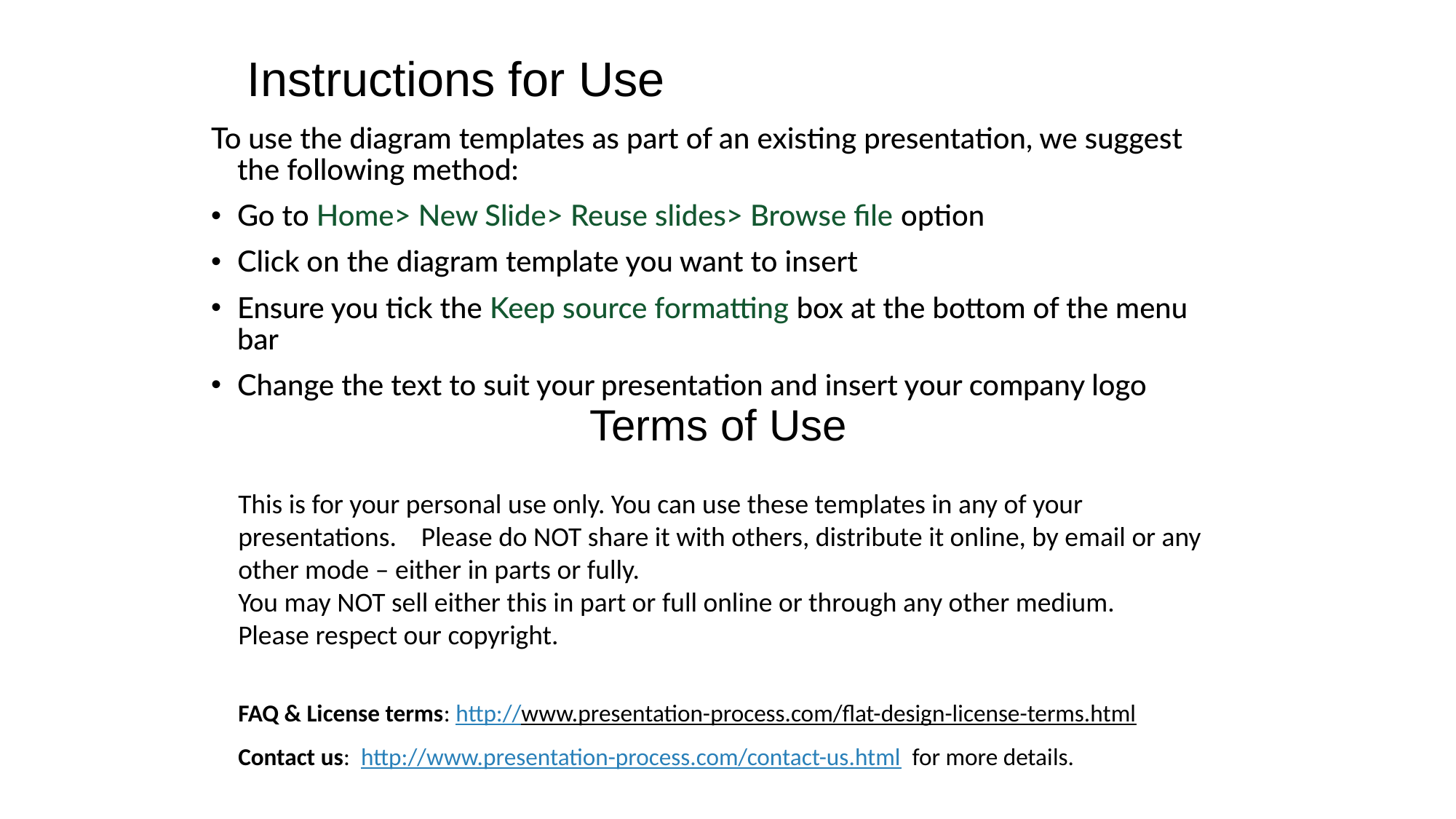

# Instructions for Use
To use the diagram templates as part of an existing presentation, we suggest the following method:
Go to Home> New Slide> Reuse slides> Browse file option
Click on the diagram template you want to insert
Ensure you tick the Keep source formatting box at the bottom of the menu bar
Change the text to suit your presentation and insert your company logo
Terms of Use
This is for your personal use only. You can use these templates in any of your presentations.    Please do NOT share it with others, distribute it online, by email or any other mode – either in parts or fully.
You may NOT sell either this in part or full online or through any other medium.
Please respect our copyright.

FAQ & License terms: http://www.presentation-process.com/flat-design-license-terms.html
Contact us:  http://www.presentation-process.com/contact-us.html  for more details.